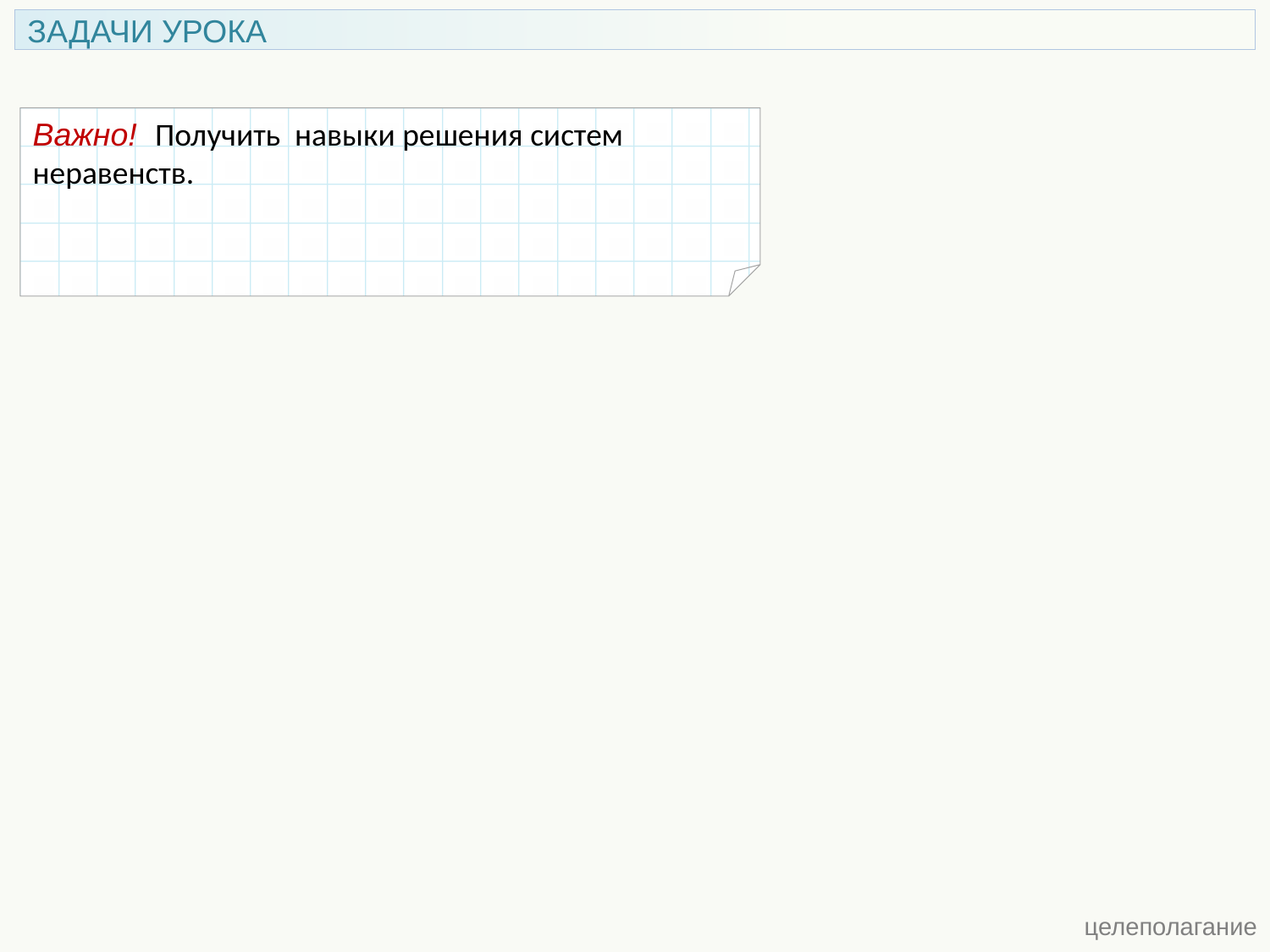

ЗАДАЧИ УРОКА

Важно!  Получить  навыки решения систем
неравенств.
  целеполагание